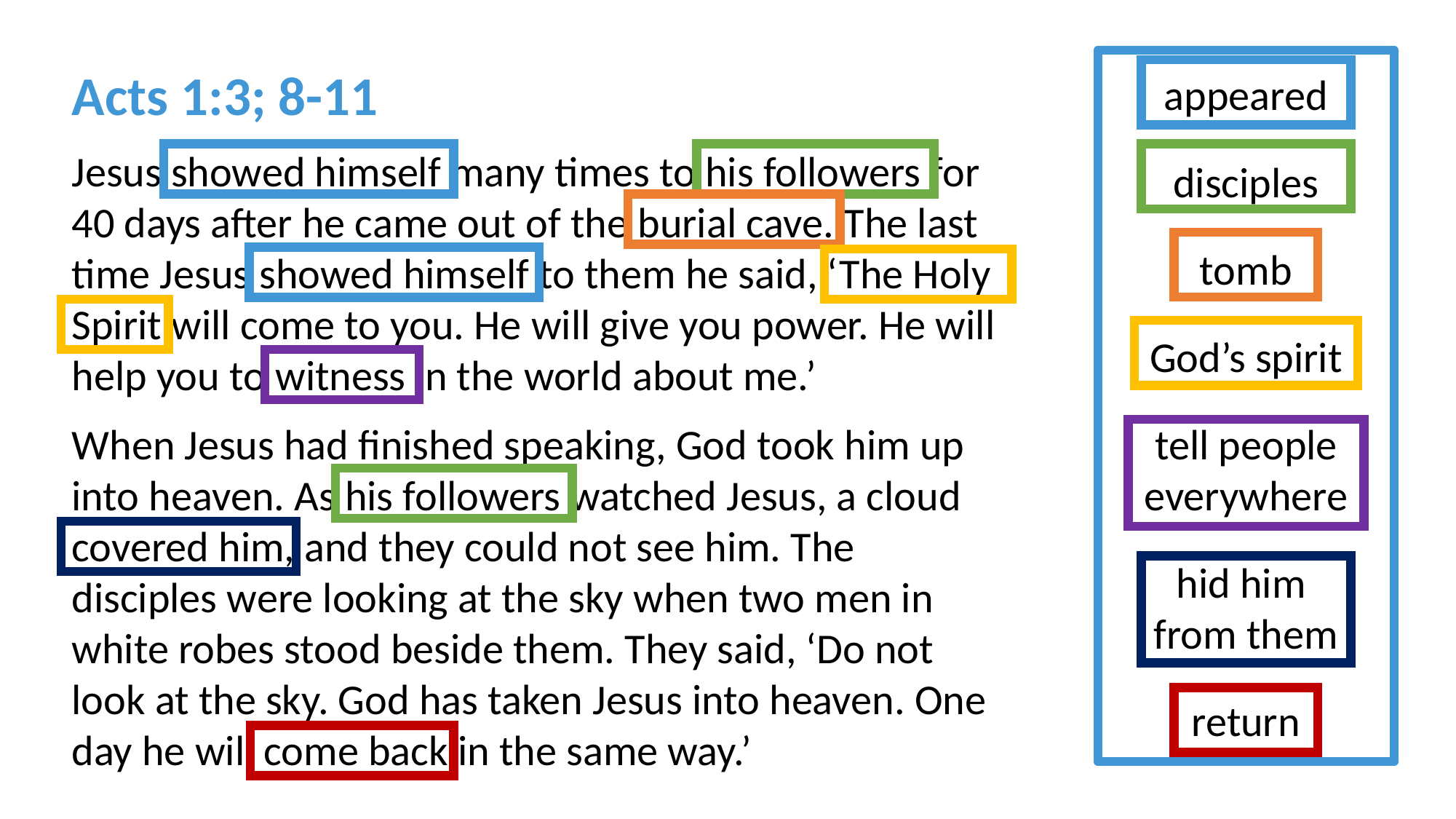

appeared
disciples
tomb
God’s spirit
tell people everywhere
hid him
from them
return
Acts 1:3; 8-11
Jesus showed himself many times to his followers for 40 days after he came out of the burial cave. The last time Jesus showed himself to them he said, ‘The Holy Spirit will come to you. He will give you power. He will help you to witness in the world about me.’
When Jesus had finished speaking, God took him up into heaven. As his followers watched Jesus, a cloud covered him, and they could not see him. The disciples were looking at the sky when two men in white robes stood beside them. They said, ‘Do not look at the sky. God has taken Jesus into heaven. One day he will come back in the same way.’